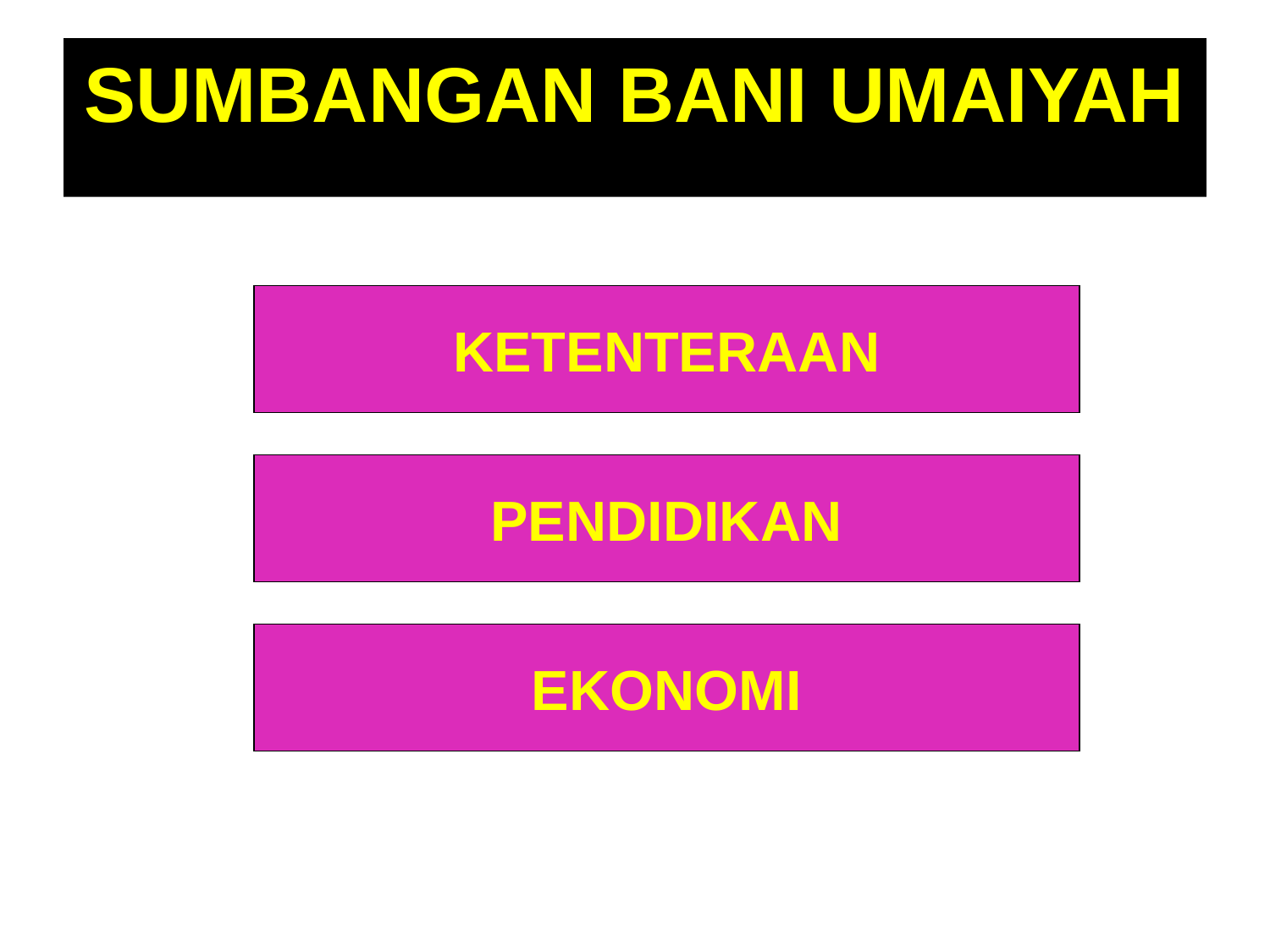

# SUMBANGAN BANI UMAIYAH
KETENTERAAN
PENDIDIKAN
EKONOMI